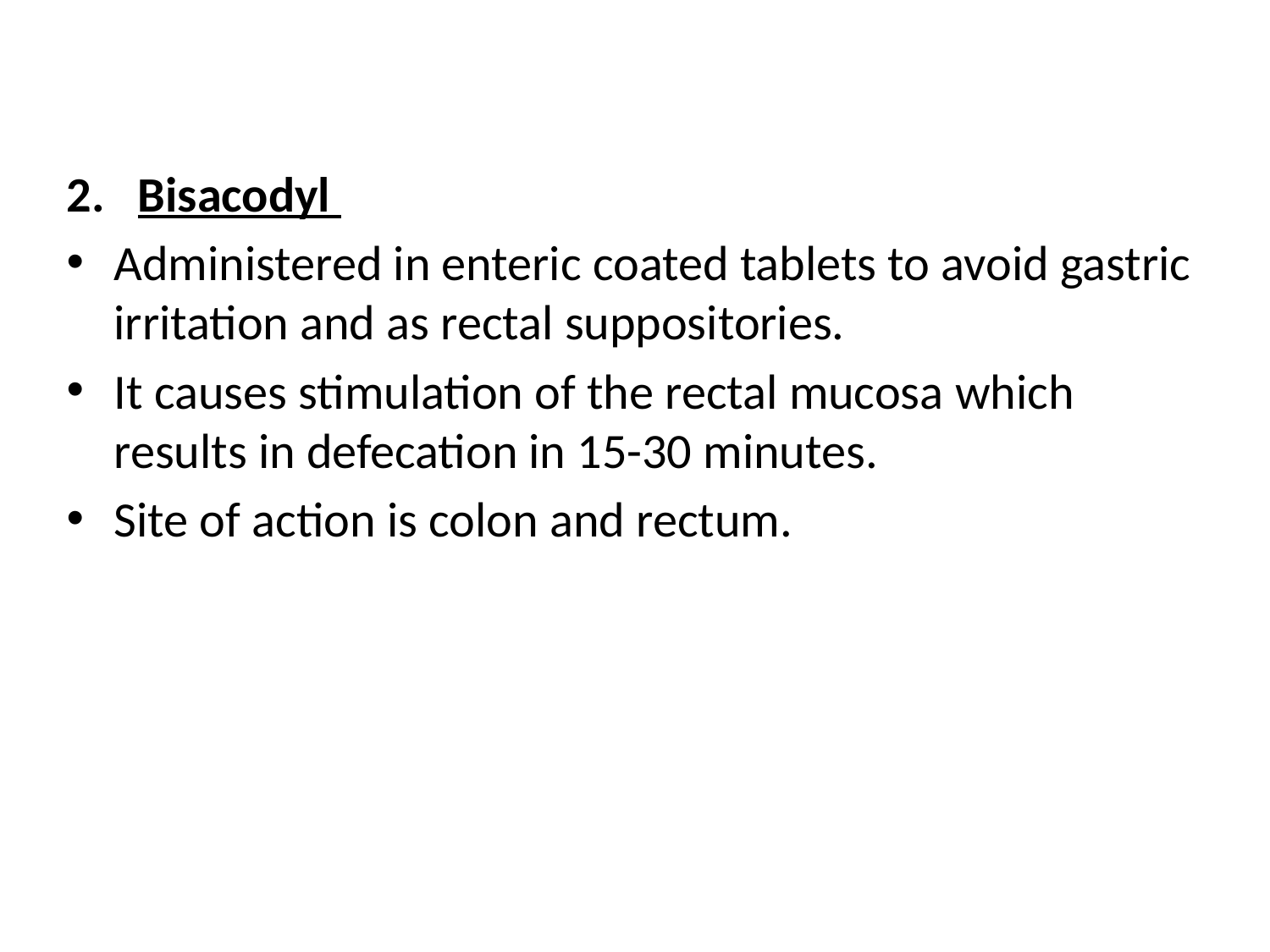

Bisacodyl
Administered in enteric coated tablets to avoid gastric irritation and as rectal suppositories.
It causes stimulation of the rectal mucosa which results in defecation in 15-30 minutes.
Site of action is colon and rectum.